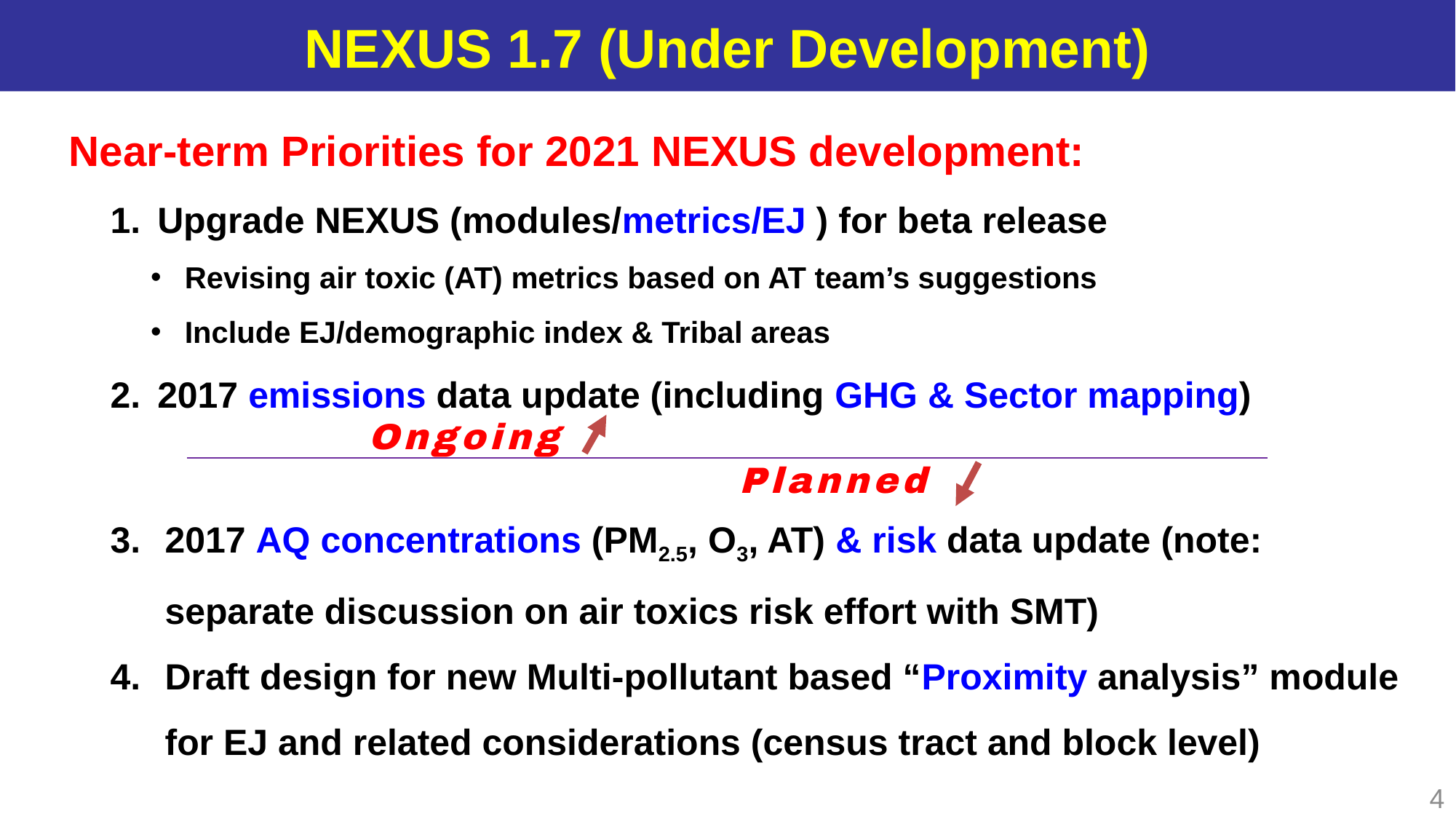

# NEXUS 1.7 (Under Development)
Near-term Priorities for 2021 NEXUS development:
Upgrade NEXUS (modules/metrics/EJ ) for beta release
Revising air toxic (AT) metrics based on AT team’s suggestions
Include EJ/demographic index & Tribal areas
2017 emissions data update (including GHG & Sector mapping)

2017 AQ concentrations (PM2.5, O3, AT) & risk data update (note: separate discussion on air toxics risk effort with SMT)
Draft design for new Multi-pollutant based “Proximity analysis” module for EJ and related considerations (census tract and block level)
Ongoing
Planned
4